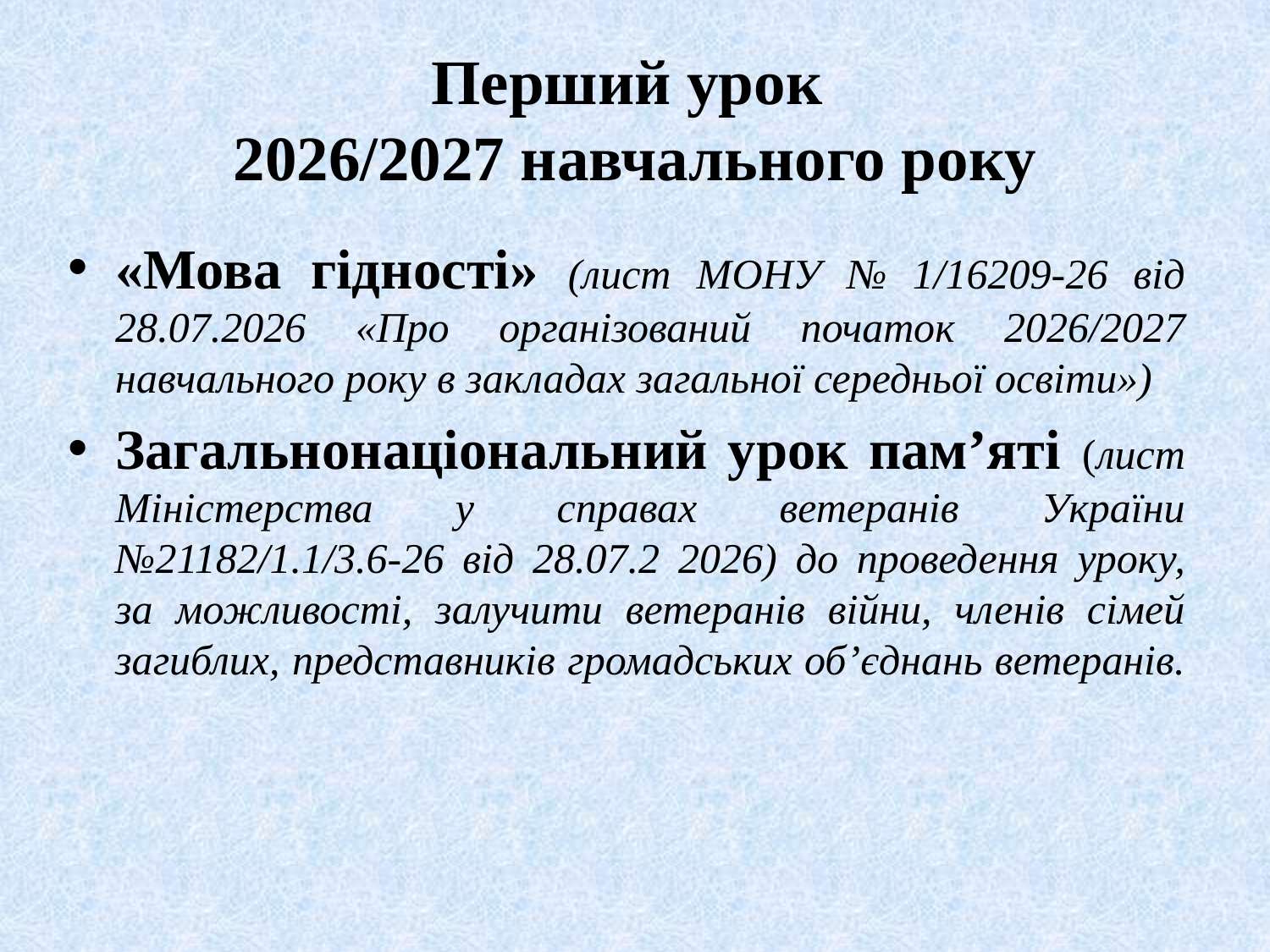

# Перший урок 2026/2027 навчального року
«Мова гідності» (лист МОНУ № 1/16209-26 від 28.07.2026 «Про організований початок 2026/2027 навчального року в закладах загальної середньої освіти»)
Загальнонаціональний урок пам’яті (лист Міністерства у справах ветеранів України №21182/1.1/3.6-26 від 28.07.2 2026) до проведення уроку, за можливості, залучити ветеранів війни, членів сімей загиблих, представників громадських об’єднань ветеранів.